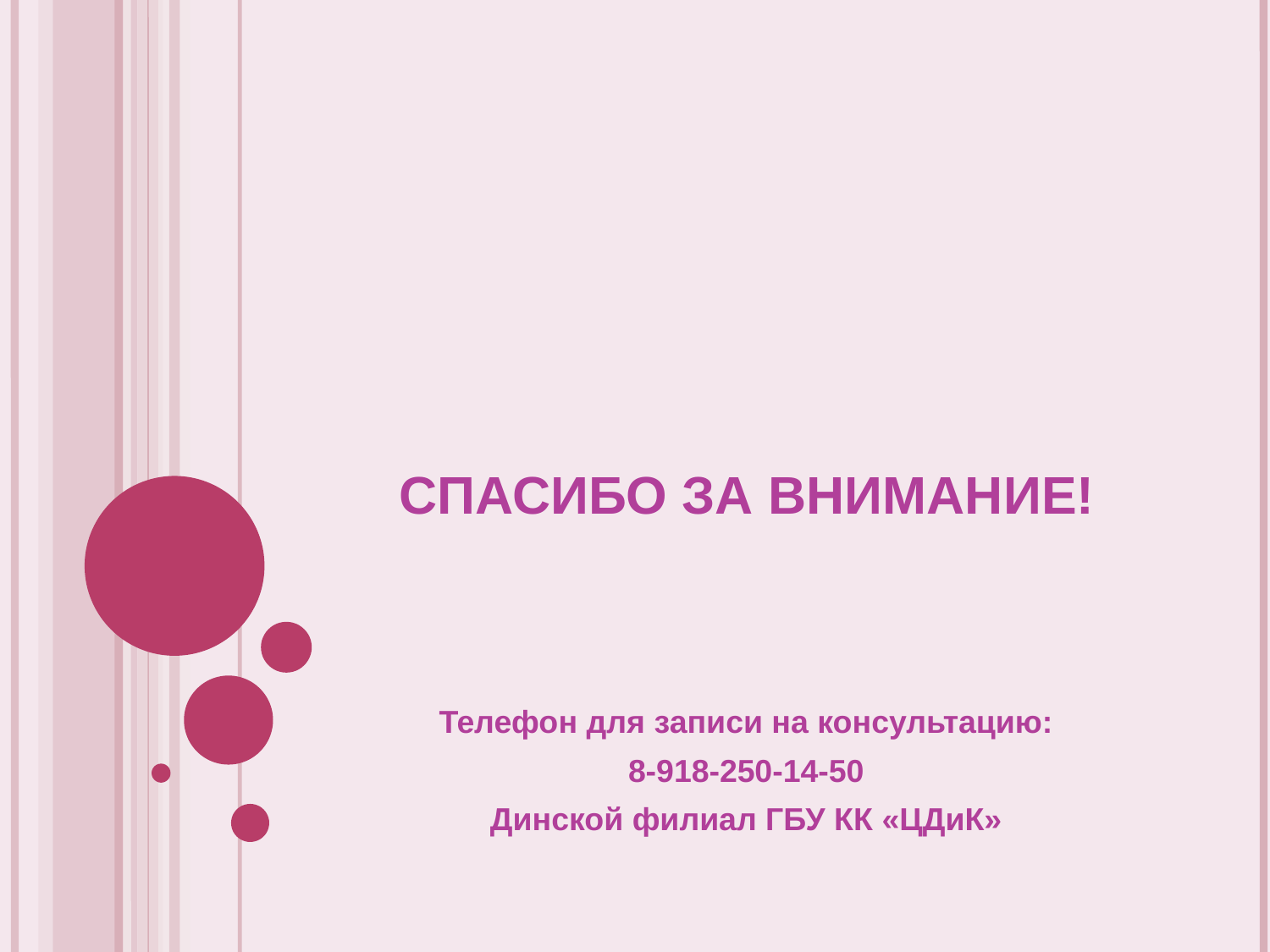

# Спасибо за внимание!
Телефон для записи на консультацию:
8-918-250-14-50
Динской филиал ГБУ КК «ЦДиК»